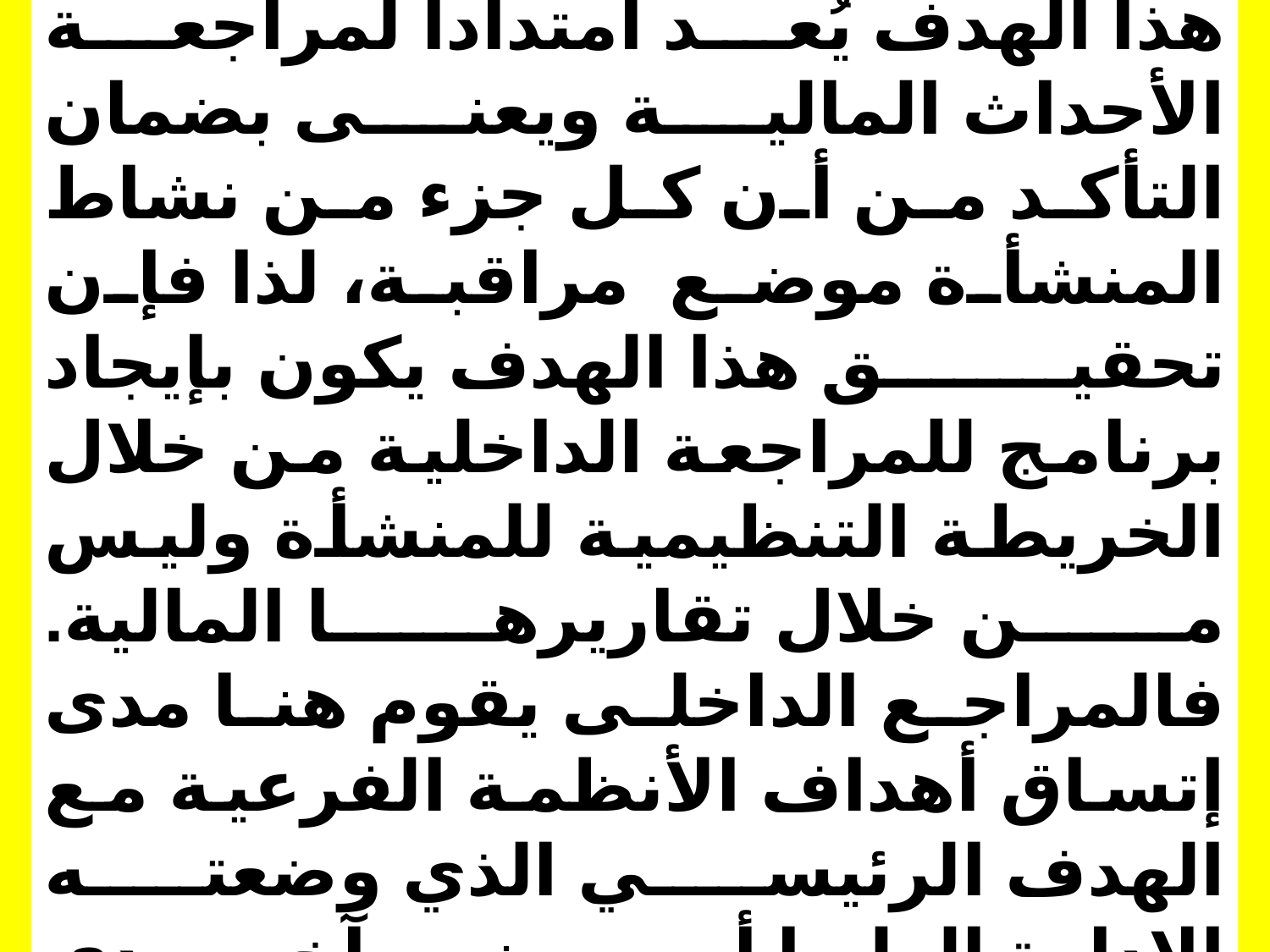

ثانياً: هدف التقويم:
هذا الهدف يُعد امتداداً لمراجعة الأحداث المالية ويعنى بضمان التأكد من أن كل جزء من نشاط المنشأة موضع  مراقبة، لذا فإن تحقيق هذا الهدف يكون بإيجاد برنامج للمراجعة الداخلية من خلال الخريطة التنظيمية للمنشأة وليس من خلال تقاريرها المالية. فالمراجع الداخلى يقوم هنا مدى إتساق أهداف الأنظمة الفرعية مع الهدف الرئيسي الذي وضعته الإدارة العليا أو بمعنى آخر مدى تمشى النظام مع ما تبتغيه الإدارة